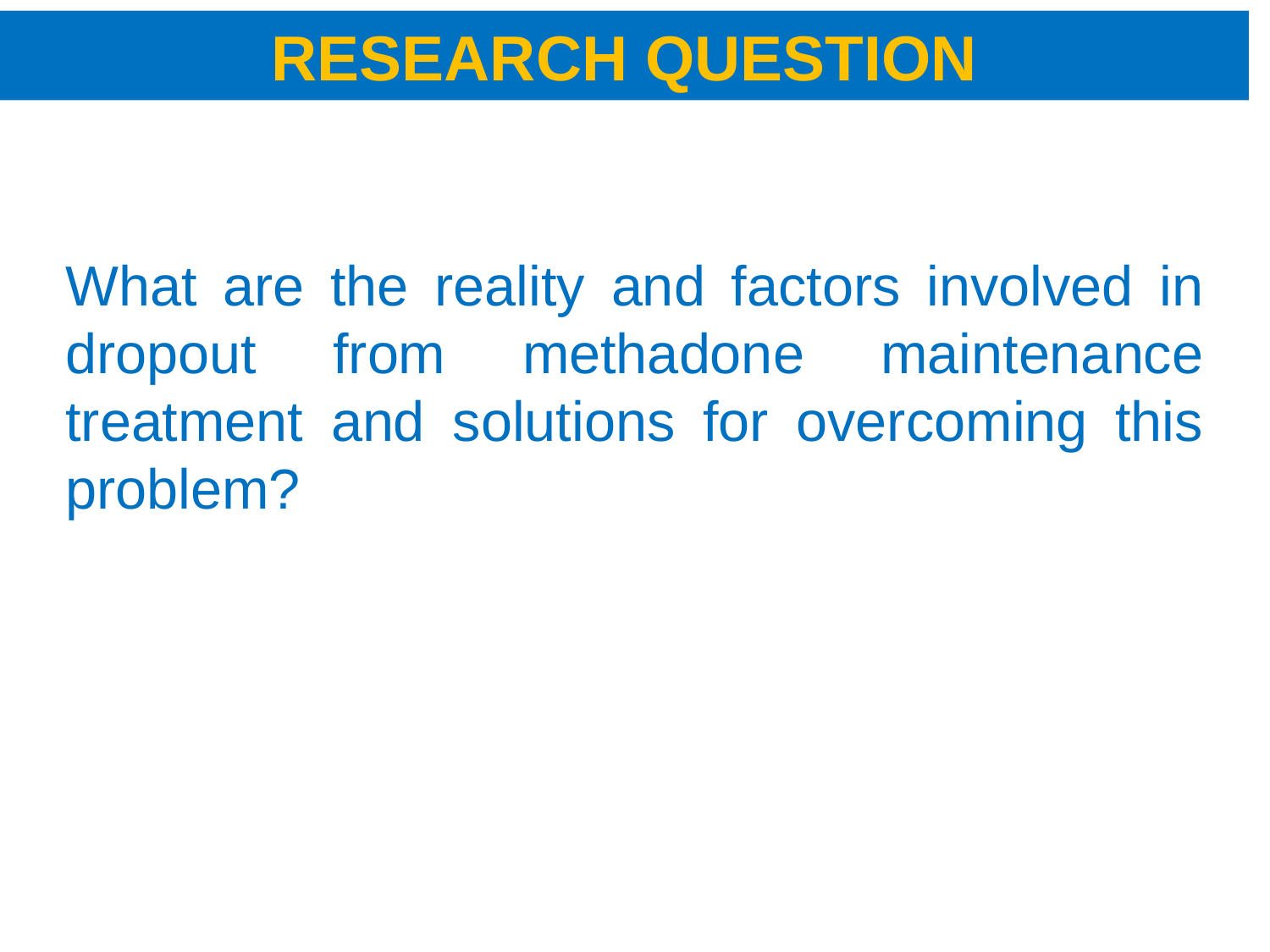

RESEARCH QUESTION
What are the reality and factors involved in dropout from methadone maintenance treatment and solutions for overcoming this problem?